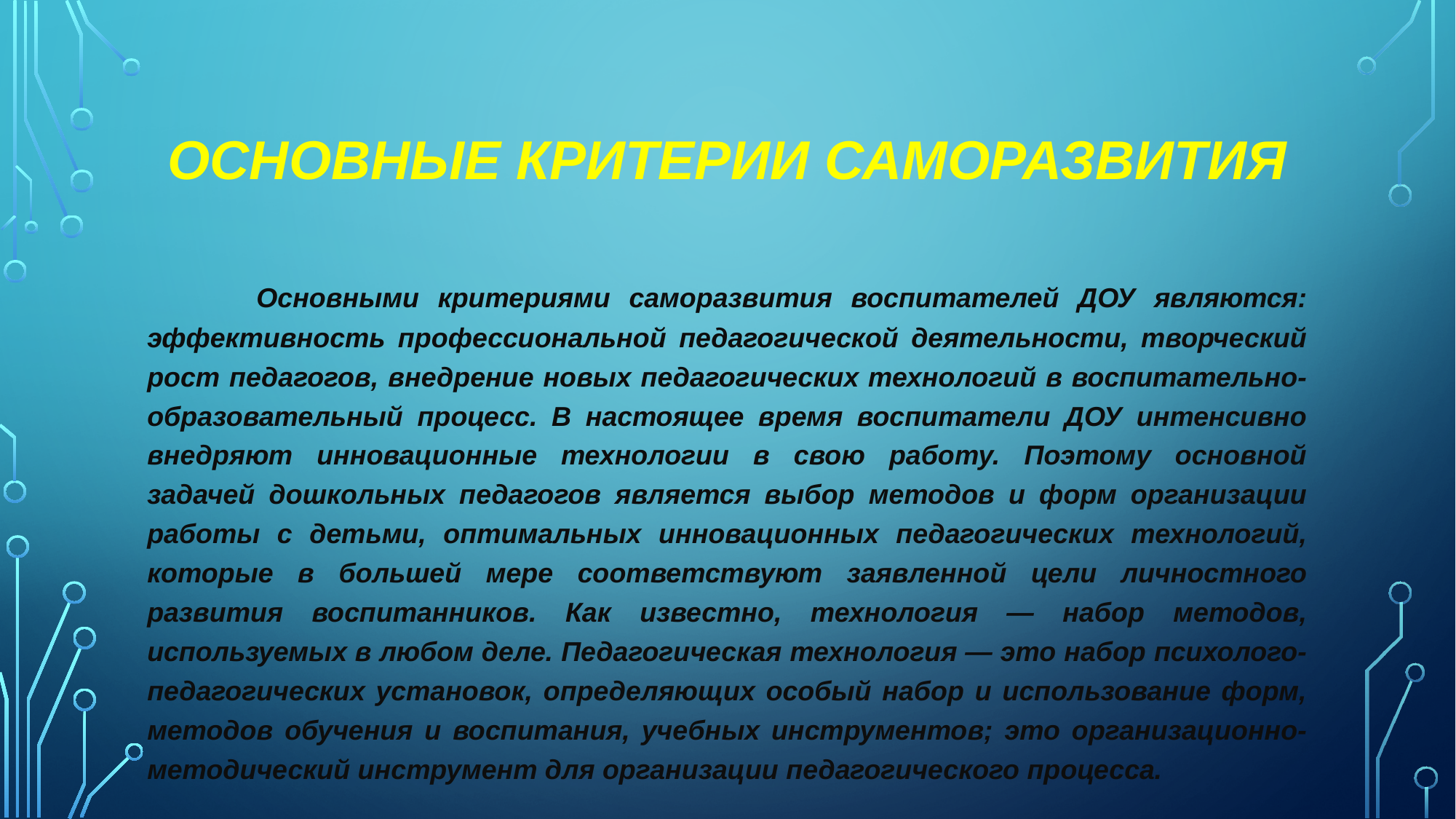

# Основные критерии саморазвития
	Основными критериями саморазвития воспитателей ДОУ являются: эффективность профессиональной педагогической деятельности, творческий рост педагогов, внедрение новых педагогических технологий в воспитательно-образовательный процесс. В настоящее время воспитатели ДОУ интенсивно внедряют инновационные технологии в свою работу. Поэтому основной задачей дошкольных педагогов является выбор методов и форм организации работы с детьми, оптимальных инновационных педагогических технологий, которые в большей мере соответствуют заявленной цели личностного развития воспитанников. Как известно, технология — набор методов, используемых в любом деле. Педагогическая технология — это набор психолого-педагогических установок, определяющих особый набор и использование форм, методов обучения и воспитания, учебных инструментов; это организационно-методический инструмент для организации педагогического процесса.